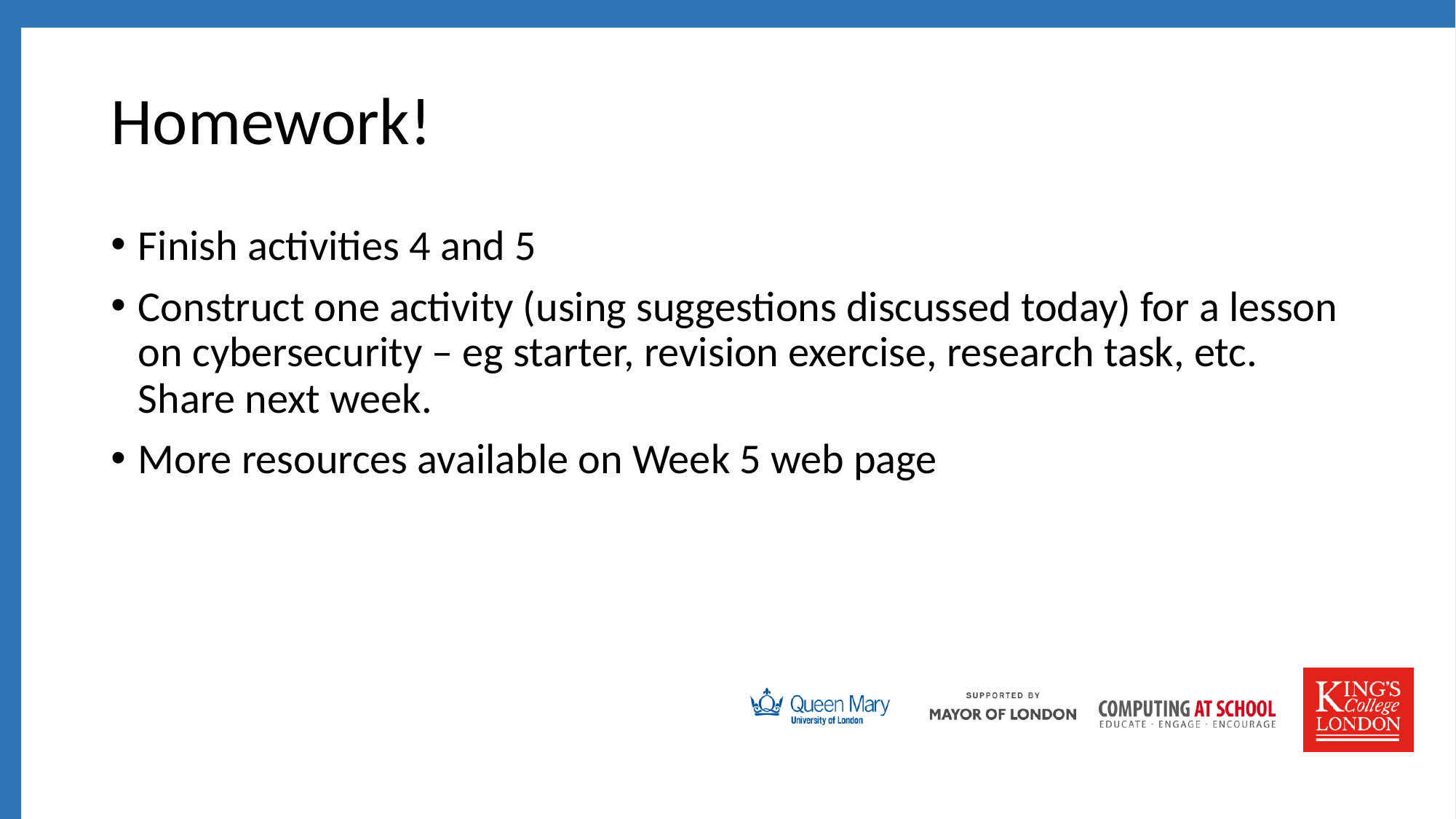

# Homework!
Finish activities 4 and 5
Construct one activity (using suggestions discussed today) for a lesson on cybersecurity – eg starter, revision exercise, research task, etc.  Share next week.
More resources available on Week 5 web page